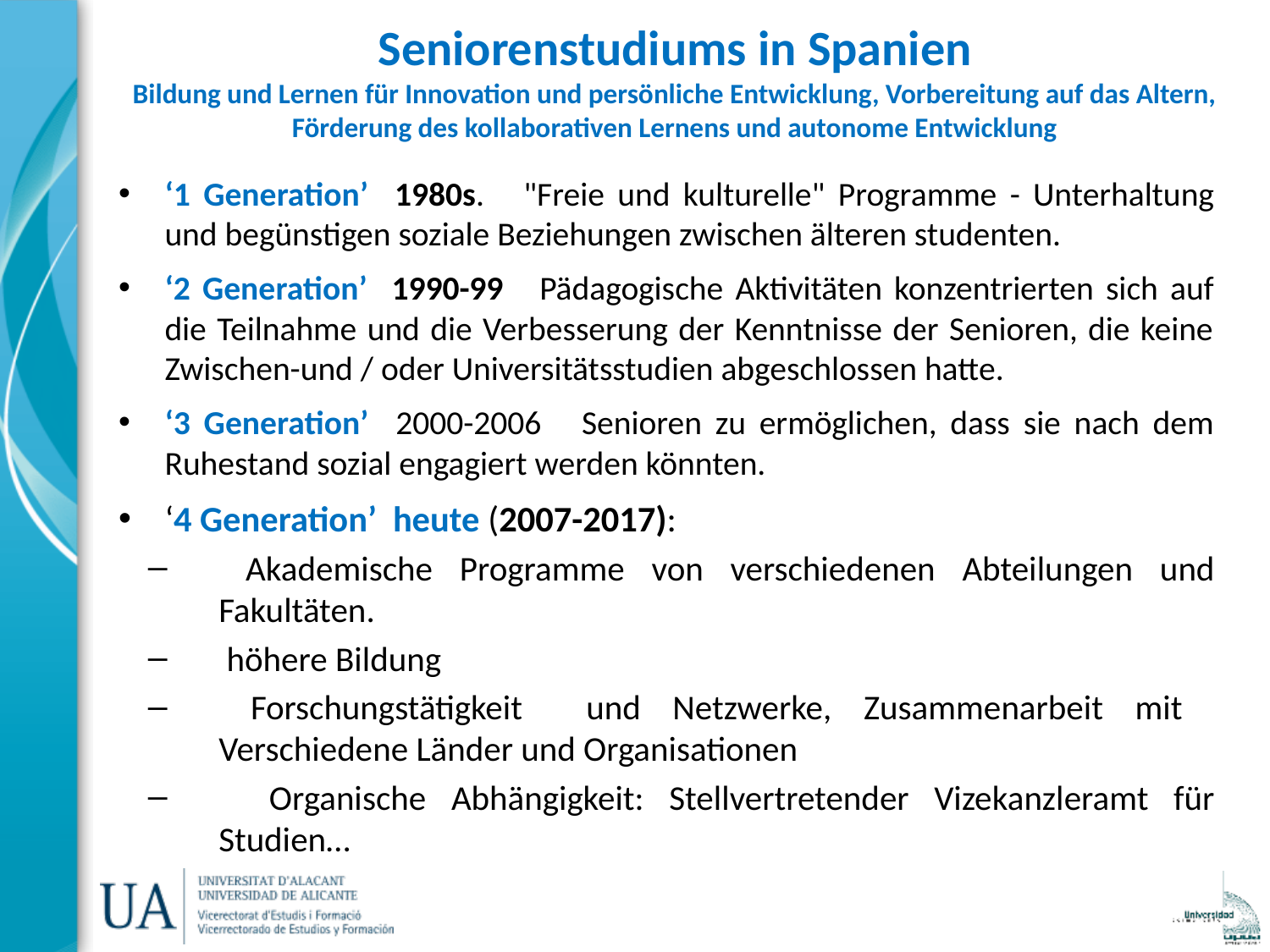

# Seniorenstudiums in Spanien Bildung und Lernen für Innovation und persönliche Entwicklung, Vorbereitung auf das Altern, Förderung des kollaborativen Lernens und autonome Entwicklung
‘1 Generation’  1980s.   "Freie und kulturelle" Programme - Unterhaltung und begünstigen soziale Beziehungen zwischen älteren studenten.
‘2 Generation’  1990-99   Pädagogische Aktivitäten konzentrierten sich auf die Teilnahme und die Verbesserung der Kenntnisse der Senioren, die keine Zwischen-und / oder Universitätsstudien abgeschlossen hatte.
‘3 Generation’  2000-2006   Senioren zu ermöglichen, dass sie nach dem Ruhestand sozial engagiert werden könnten.
‘4 Generation’  heute (2007-2017):
 Akademische Programme von verschiedenen Abteilungen und Fakultäten.
 höhere Bildung
 Forschungstätigkeit  und Netzwerke, Zusammenarbeit mit  Verschiedene Länder und Organisationen
  Organische Abhängigkeit: Stellvertretender Vizekanzleramt für Studien…